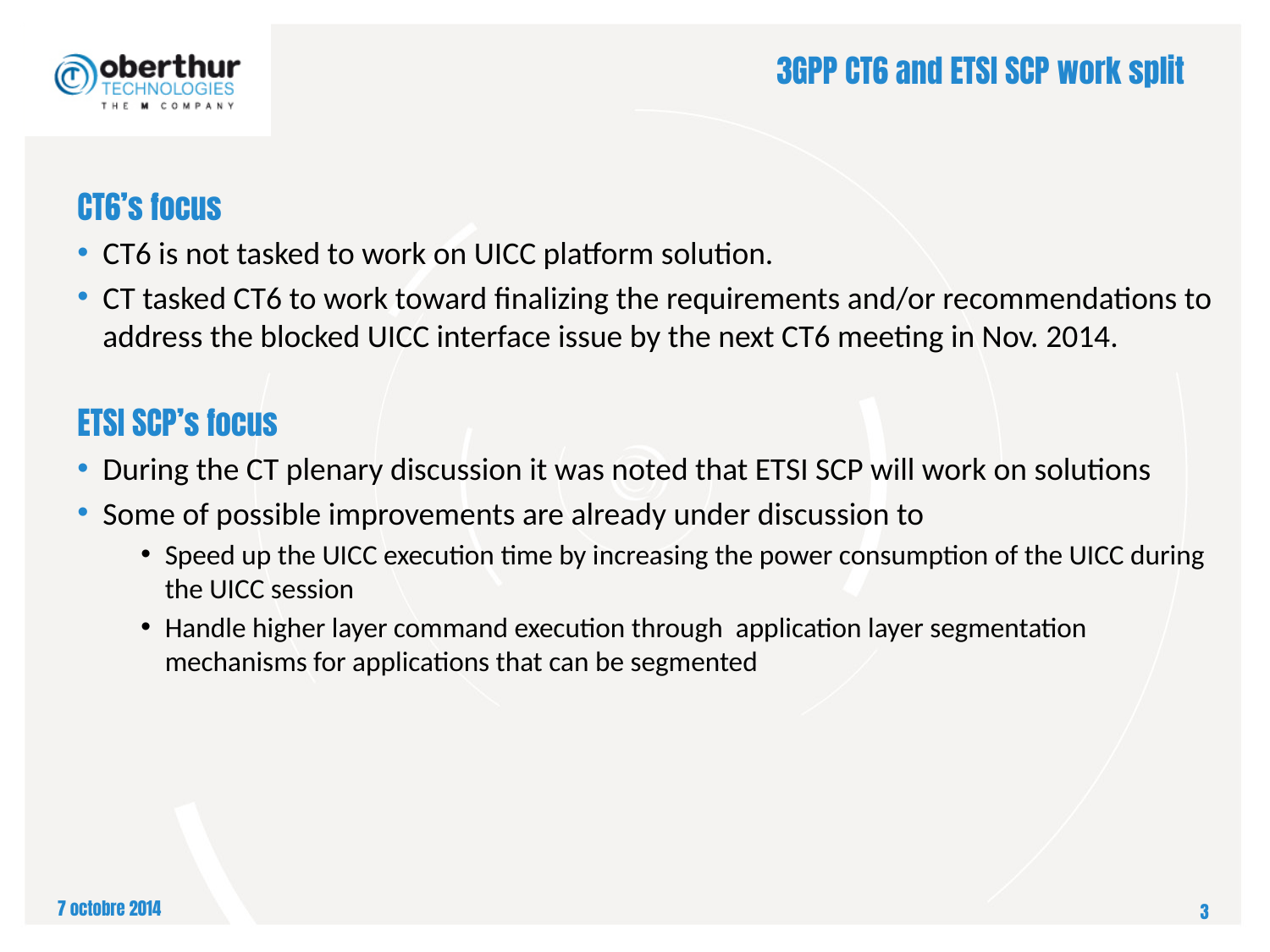

3GPP CT6 and ETSI SCP work split

CT6’s focus
CT6 is not tasked to work on UICC platform solution.
CT tasked CT6 to work toward finalizing the requirements and/or recommendations to address the blocked UICC interface issue by the next CT6 meeting in Nov. 2014.

ETSI SCP’s focus
During the CT plenary discussion it was noted that ETSI SCP will work on solutions
Some of possible improvements are already under discussion to
Speed up the UICC execution time by increasing the power consumption of the UICC during the UICC session
Handle higher layer command execution through  application layer segmentation  mechanisms for applications that can be segmented

7 octobre 2014
3